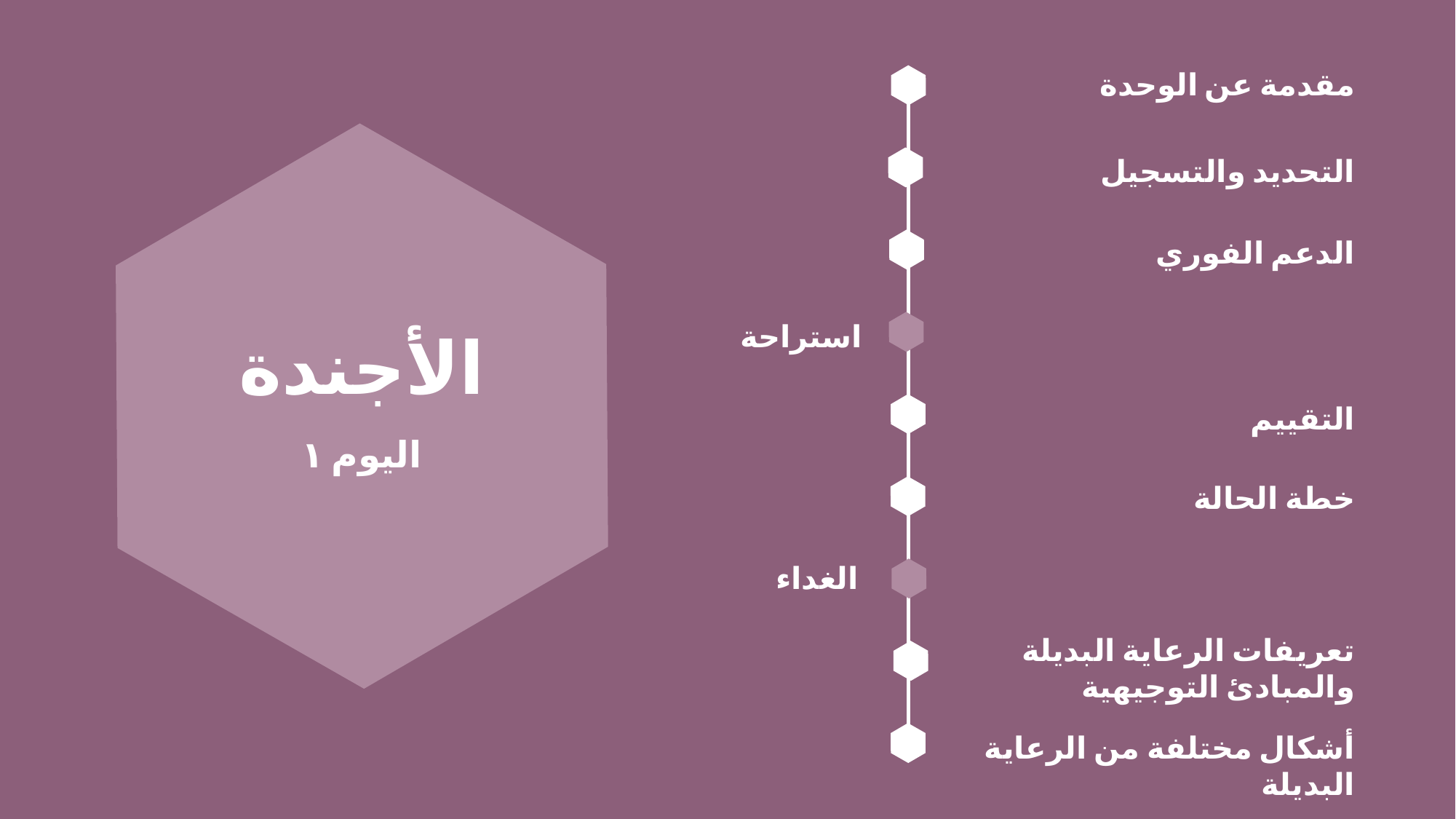

مقدمة عن الوحدة

التحديد والتسجيل

الدعم الفوري

استراحة

# الأجندة اليوم ١
التقييم

خطة الحالة

الغداء

تعريفات الرعاية البديلة والمبادئ التوجيهية

أشكال مختلفة من الرعاية البديلة